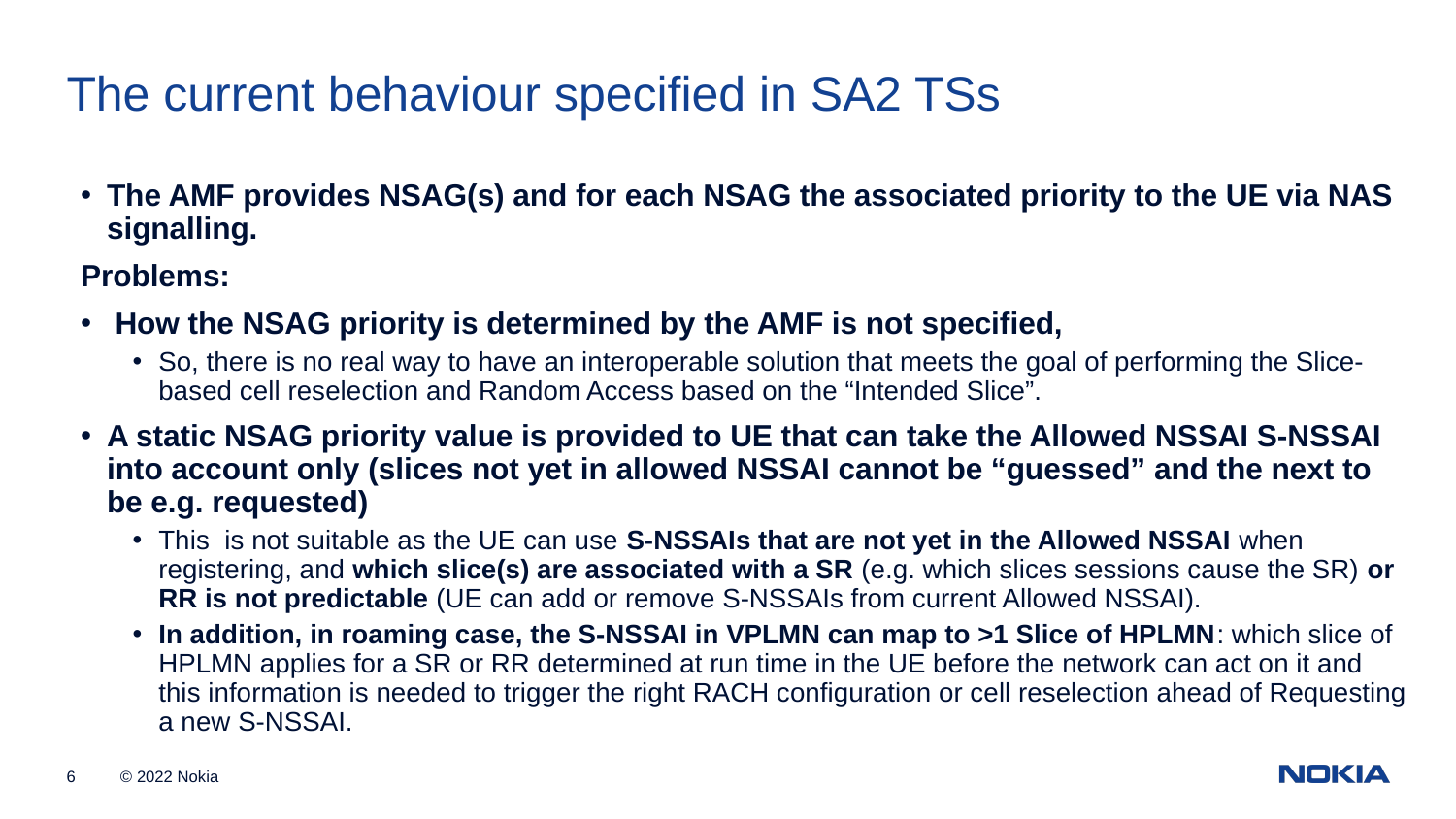

The current behaviour specified in SA2 TSs
The AMF provides NSAG(s) and for each NSAG the associated priority to the UE via NAS signalling.
Problems:
 How the NSAG priority is determined by the AMF is not specified,
So, there is no real way to have an interoperable solution that meets the goal of performing the Slice-based cell reselection and Random Access based on the “Intended Slice”.
A static NSAG priority value is provided to UE that can take the Allowed NSSAI S-NSSAI into account only (slices not yet in allowed NSSAI cannot be “guessed” and the next to be e.g. requested)
This  is not suitable as the UE can use S-NSSAIs that are not yet in the Allowed NSSAI when registering, and which slice(s) are associated with a SR (e.g. which slices sessions cause the SR) or RR is not predictable (UE can add or remove S-NSSAIs from current Allowed NSSAI).
In addition, in roaming case, the S-NSSAI in VPLMN can map to >1 Slice of HPLMN: which slice of HPLMN applies for a SR or RR determined at run time in the UE before the network can act on it and this information is needed to trigger the right RACH configuration or cell reselection ahead of Requesting a new S-NSSAI.